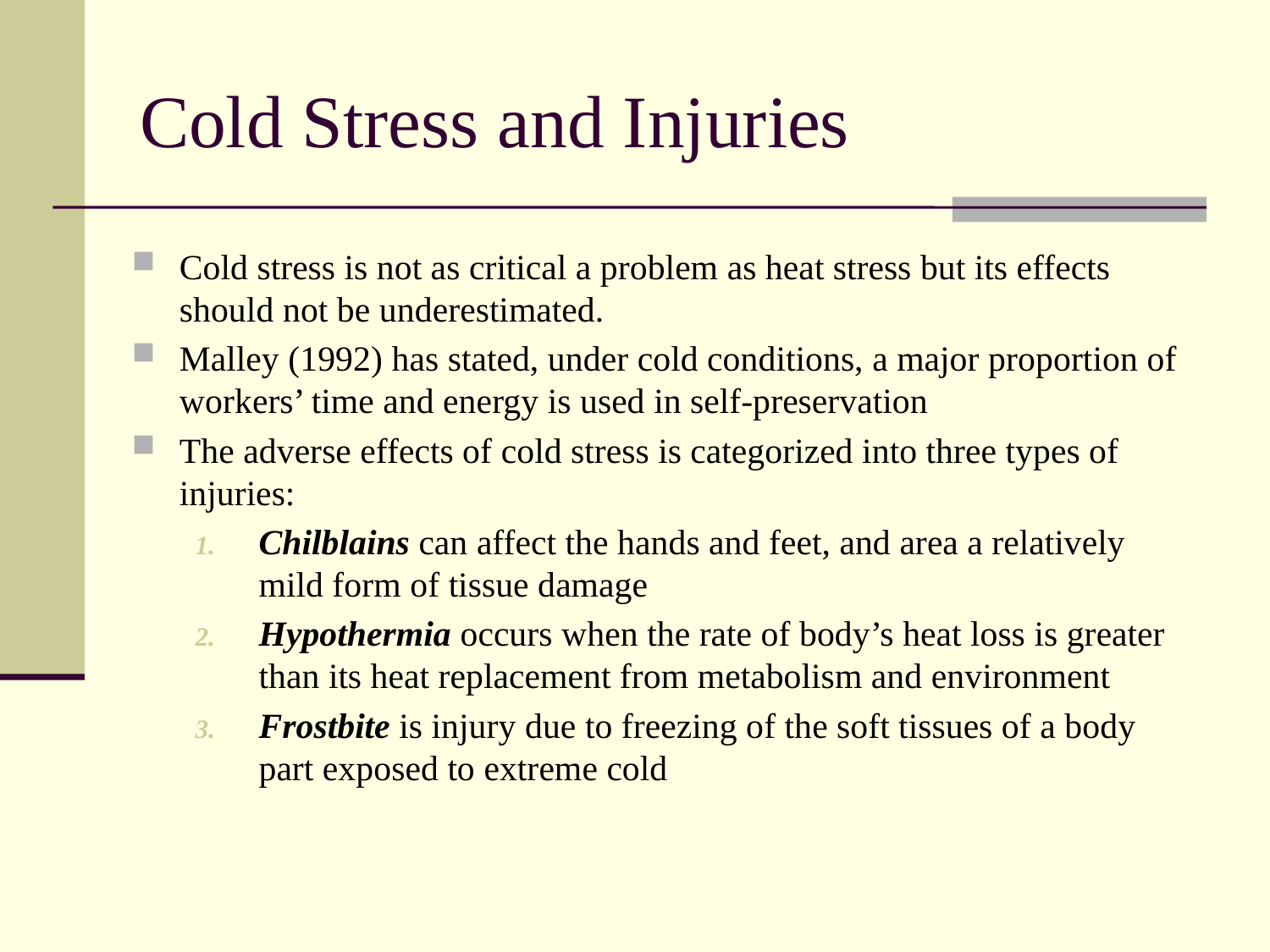

# Cold Stress and Injuries
Cold stress is not as critical a problem as heat stress but its effects should not be underestimated.
Malley (1992) has stated, under cold conditions, a major proportion of workers’ time and energy is used in self-preservation
The adverse effects of cold stress is categorized into three types of injuries:
Chilblains can affect the hands and feet, and area a relatively mild form of tissue damage
Hypothermia occurs when the rate of body’s heat loss is greater than its heat replacement from metabolism and environment
Frostbite is injury due to freezing of the soft tissues of a body part exposed to extreme cold